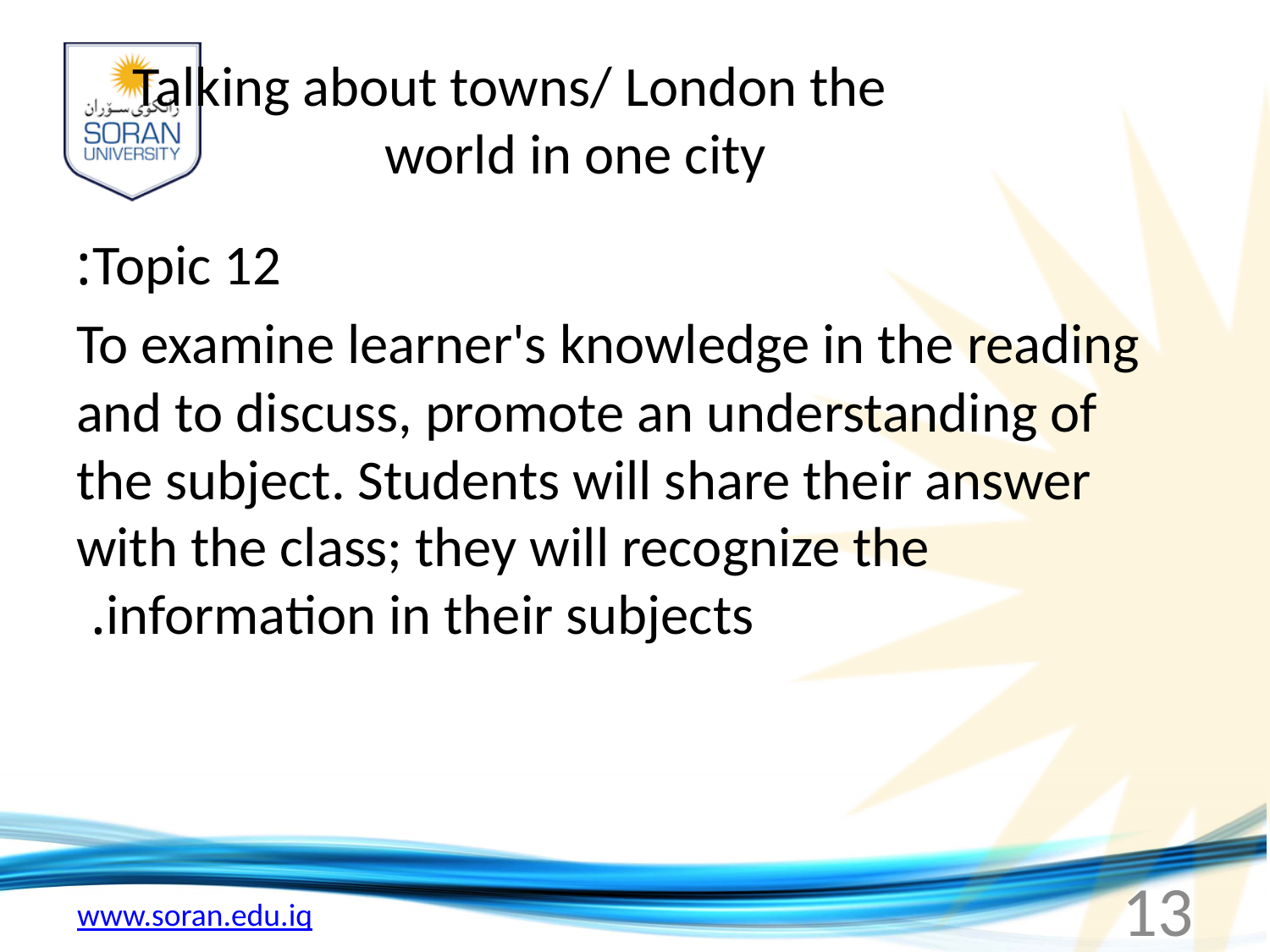

# Talking about towns/ London the world in one city
Topic 12:
To examine learner's knowledge in the reading and to discuss, promote an understanding of the subject. Students will share their answer with the class; they will recognize the information in their subjects.
13